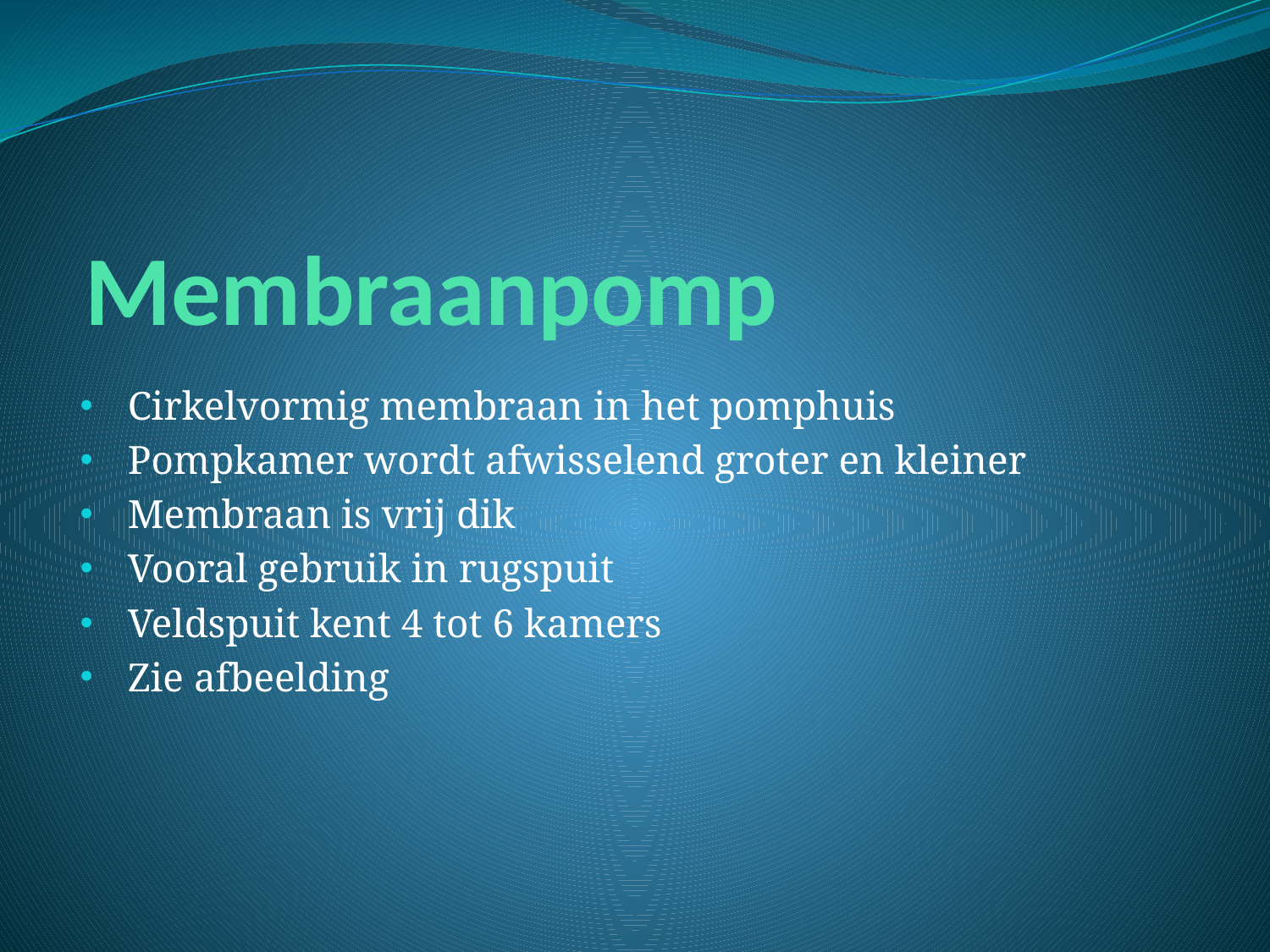

# Membraanpomp
Cirkelvormig membraan in het pomphuis
Pompkamer wordt afwisselend groter en kleiner
Membraan is vrij dik
Vooral gebruik in rugspuit
Veldspuit kent 4 tot 6 kamers
Zie afbeelding